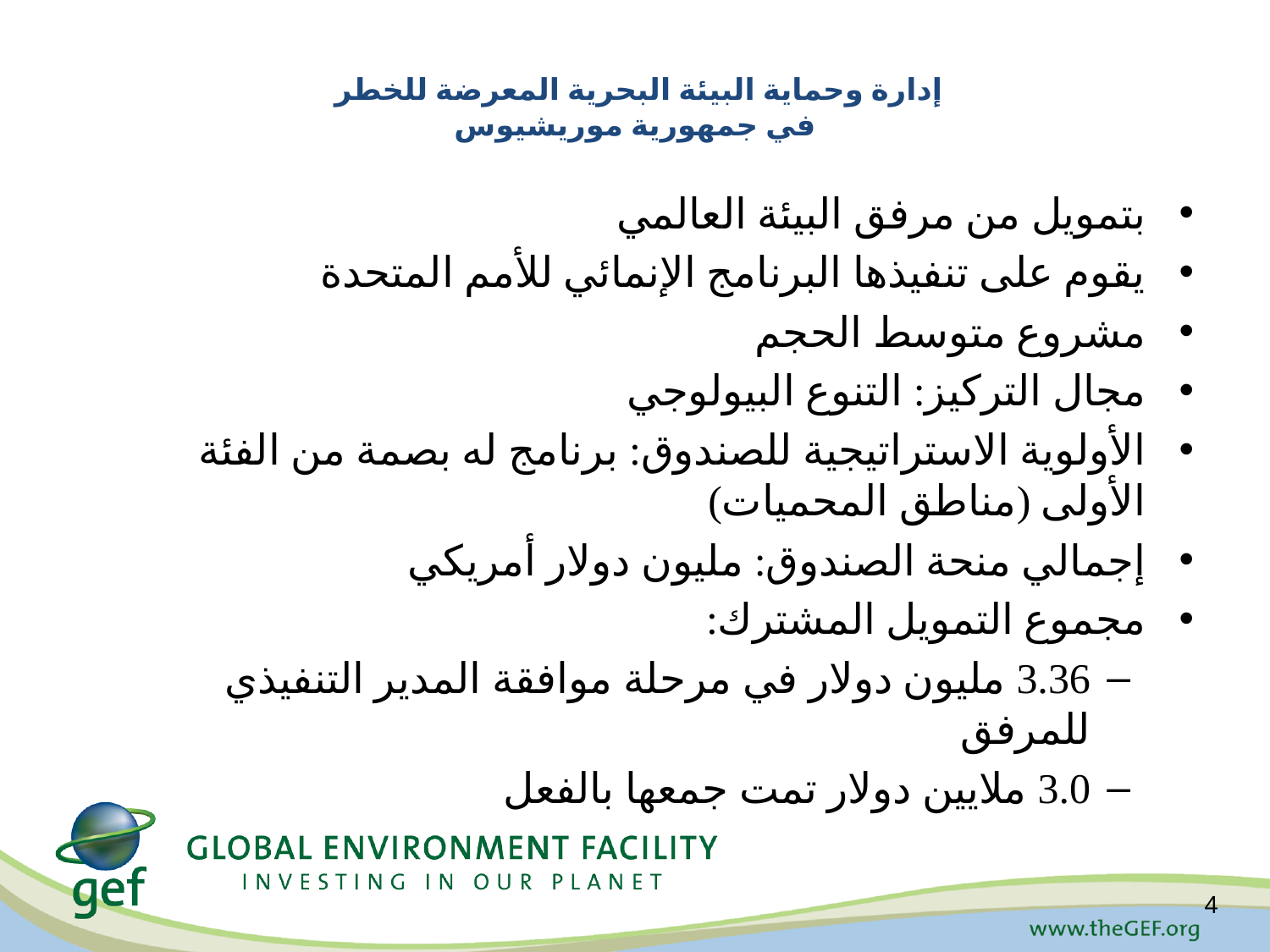

# إدارة وحماية البيئة البحرية المعرضة للخطر في جمهورية موريشيوس
بتمويل من مرفق البيئة العالمي
يقوم على تنفيذها البرنامج الإنمائي للأمم المتحدة
مشروع متوسط الحجم
مجال التركيز: التنوع البيولوجي
الأولوية الاستراتيجية للصندوق: برنامج له بصمة من الفئة الأولى (مناطق المحميات)
إجمالي منحة الصندوق: مليون دولار أمريكي
مجموع التمويل المشترك:
3.36 مليون دولار في مرحلة موافقة المدير التنفيذي للمرفق
3.0 ملايين دولار تمت جمعها بالفعل

4